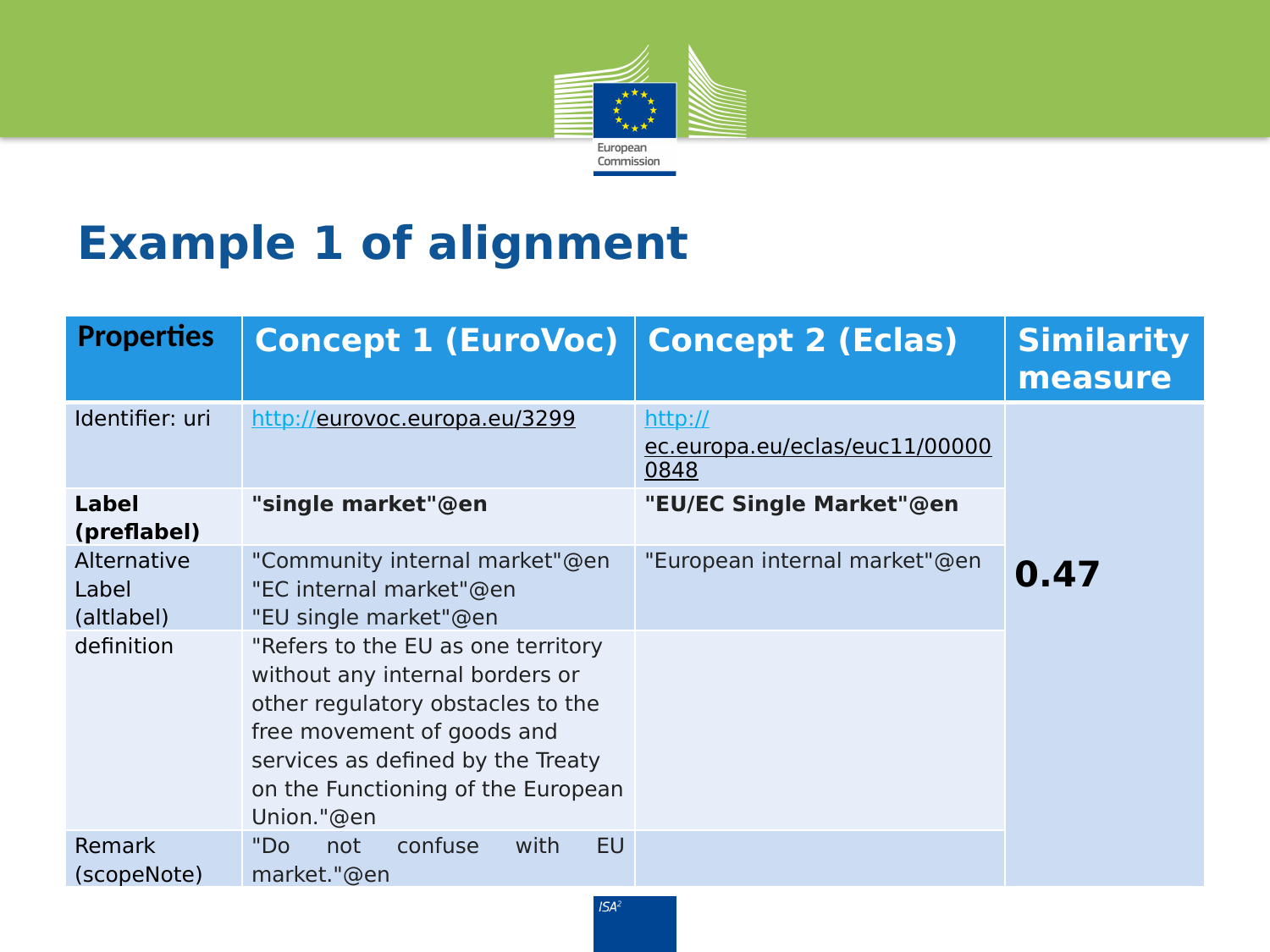

# Example 1 of alignment
| Properties | Concept 1 (EuroVoc) | Concept 2 (Eclas) | Similarity measure |
| --- | --- | --- | --- |
| Identifier: uri | http://eurovoc.europa.eu/3299 | http://ec.europa.eu/eclas/euc11/000000848 | 0.47 |
| Label (preflabel) | "single market"@en | "EU/EC Single Market"@en |  |
| Alternative Label (altlabel) | "Community internal market"@en "EC internal market"@en "EU single market"@en | "European internal market"@en |  |
| definition | "Refers to the EU as one territory without any internal borders or other regulatory obstacles to the free movement of goods and services as defined by the Treaty on the Functioning of the European Union."@en |  |  |
| Remark (scopeNote) | "Do not confuse with EU market."@en |  |  |